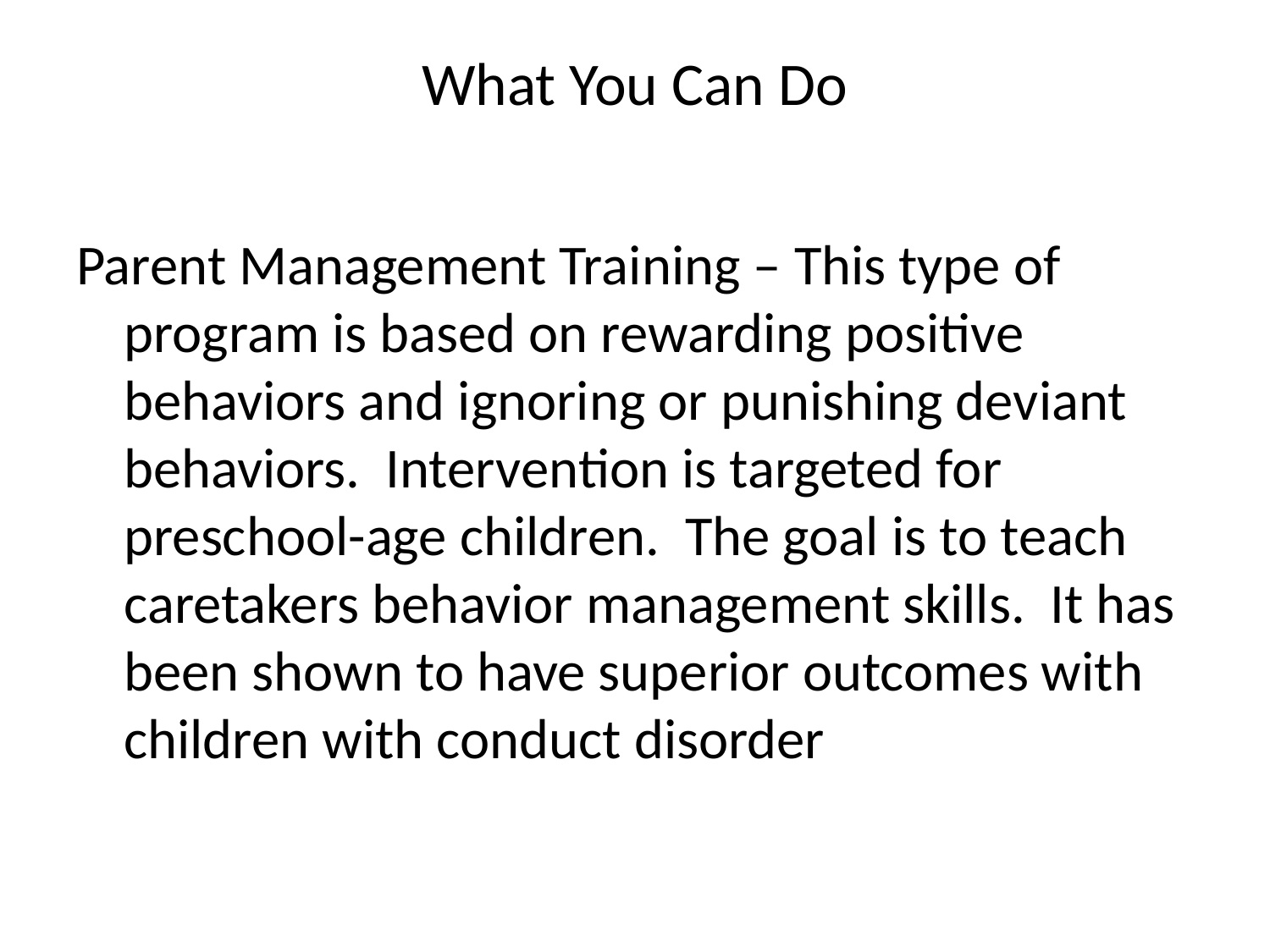

# What You Can Do
Parent Management Training – This type of program is based on rewarding positive behaviors and ignoring or punishing deviant behaviors.  Intervention is targeted for preschool-age children.  The goal is to teach caretakers behavior management skills.  It has been shown to have superior outcomes with children with conduct disorder